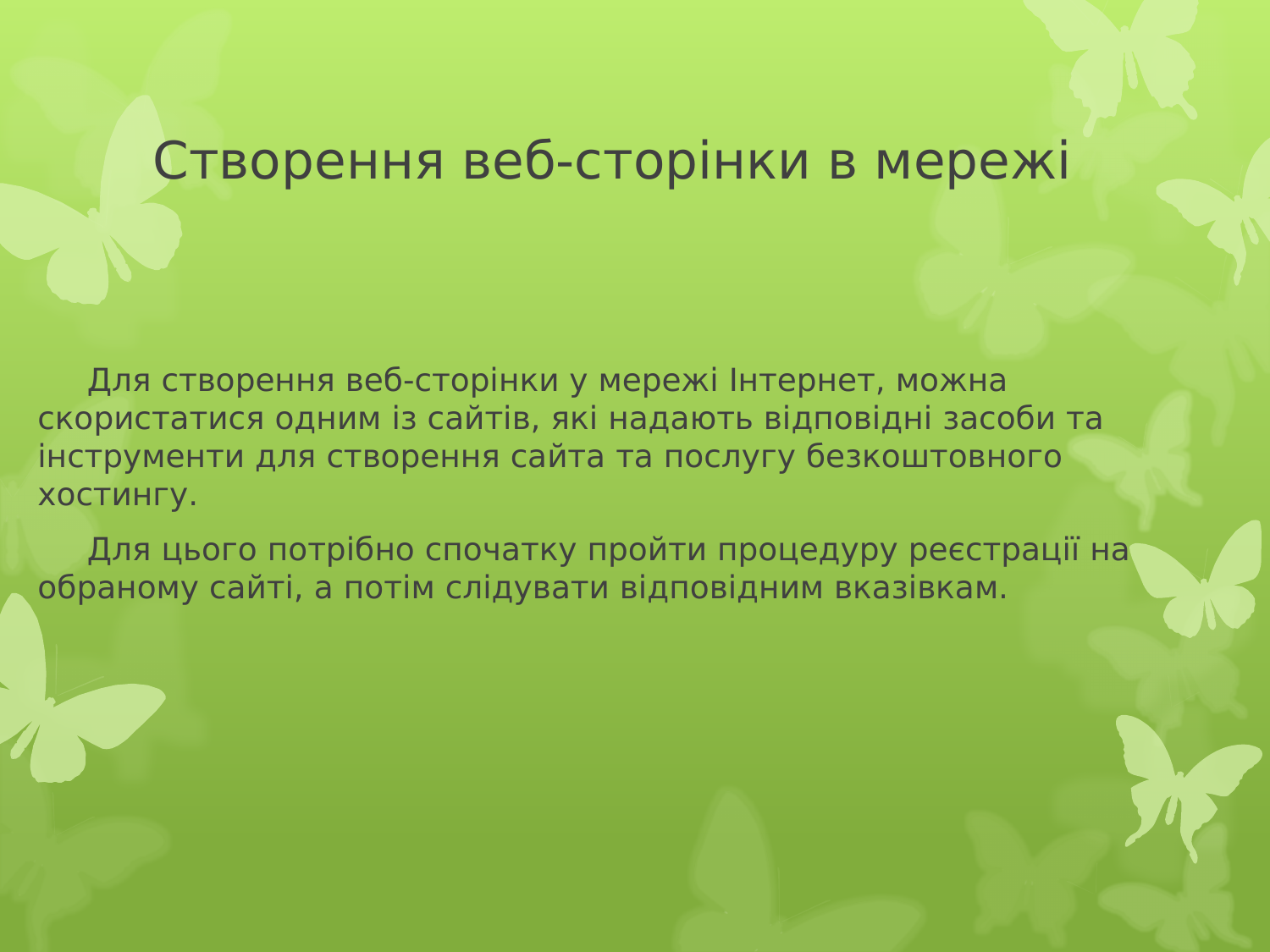

# Створення веб-сторінки в мережі
Для створення веб-сторінки у мережі Інтернет, можна скористатися одним із сайтів, які надають відповідні засоби та інструменти для створення сайта та послугу безкоштовного хостингу.
Для цього потрібно спочатку пройти процедуру реєстрації на обраному сайті, а потім слідувати відповідним вказівкам.